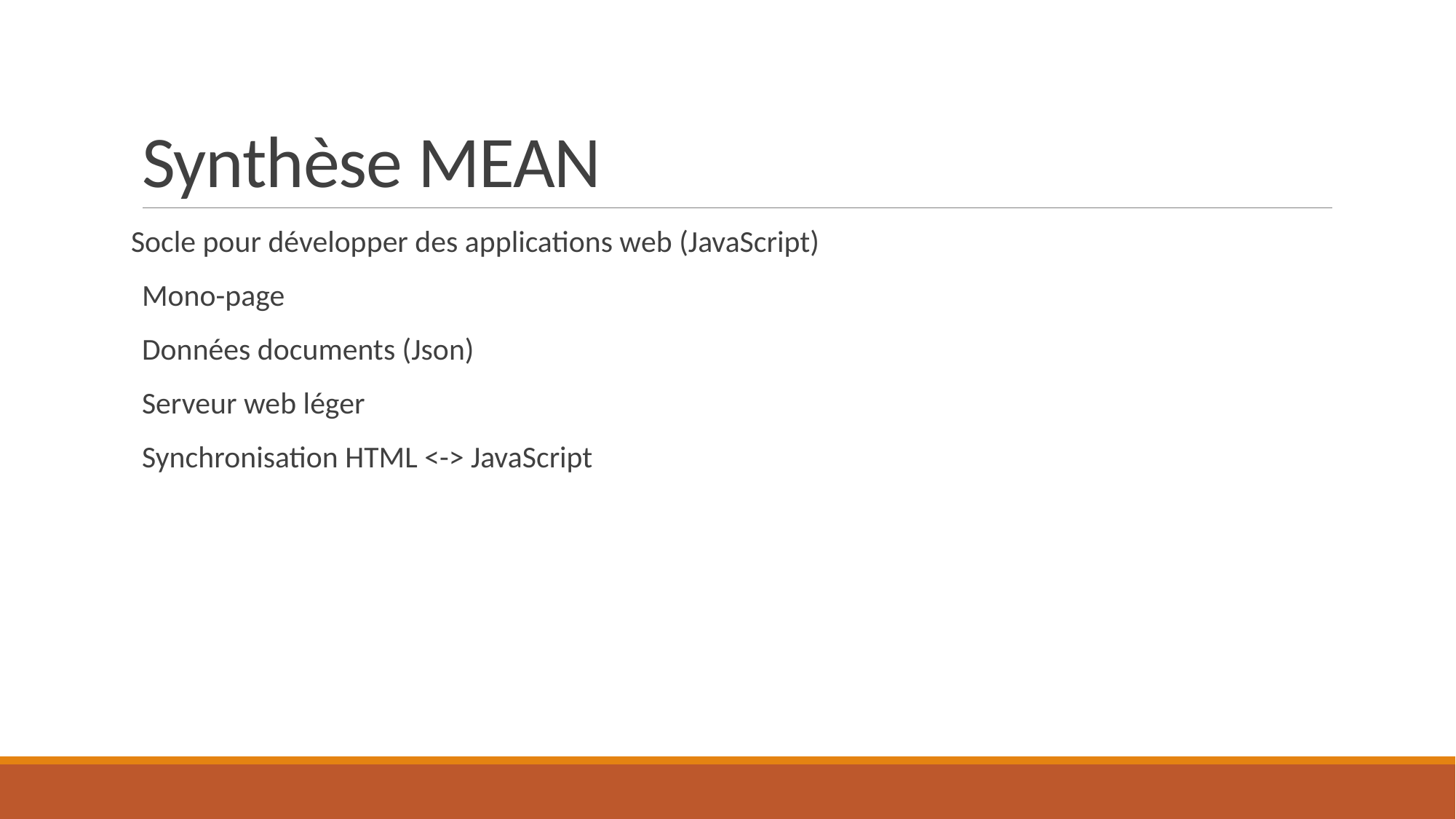

# Synthèse MEAN
Socle pour développer des applications web (JavaScript)
Mono-page
Données documents (Json)
Serveur web léger
Synchronisation HTML <-> JavaScript